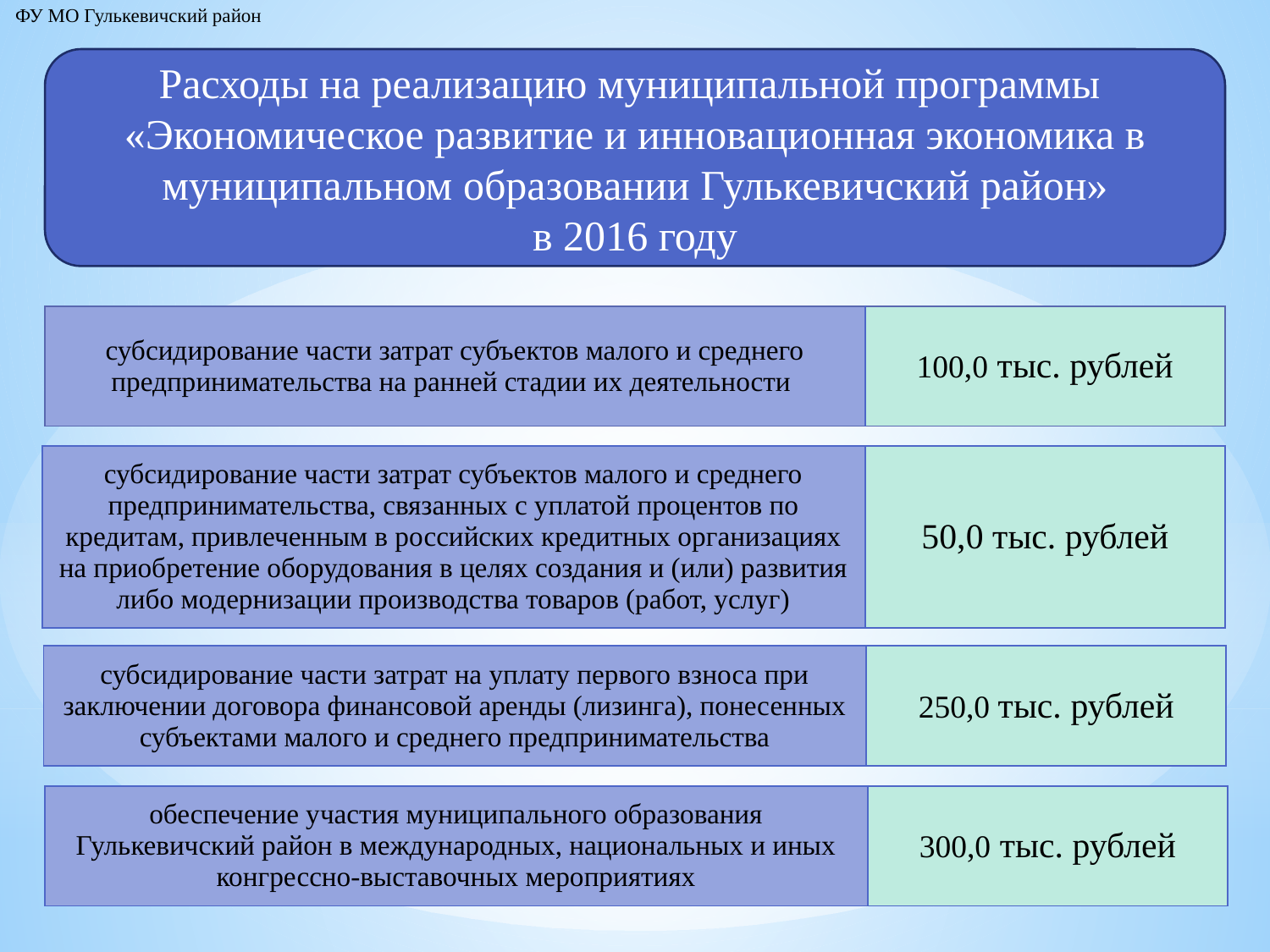

ФУ МО Гулькевичский район
Расходы на реализацию муниципальной программы
«Экономическое развитие и инновационная экономика в муниципальном образовании Гулькевичский район»
в 2016 году
| субсидирование части затрат субъектов малого и среднего предпринимательства на ранней стадии их деятельности | 100,0 тыс. рублей |
| --- | --- |
| субсидирование части затрат субъектов малого и среднего предпринимательства, связанных с уплатой процентов по кредитам, привлеченным в российских кредитных организациях на приобретение оборудования в целях создания и (или) развития либо модернизации производства товаров (работ, услуг) | 50,0 тыс. рублей |
| --- | --- |
| субсидирование части затрат на уплату первого взноса при заключении договора финансовой аренды (лизинга), понесенных субъектами малого и среднего предпринимательства | 250,0 тыс. рублей |
| --- | --- |
| обеспечение участия муниципального образования Гулькевичский район в международных, национальных и иных конгрессно-выставочных мероприятиях | 300,0 тыс. рублей |
| --- | --- |